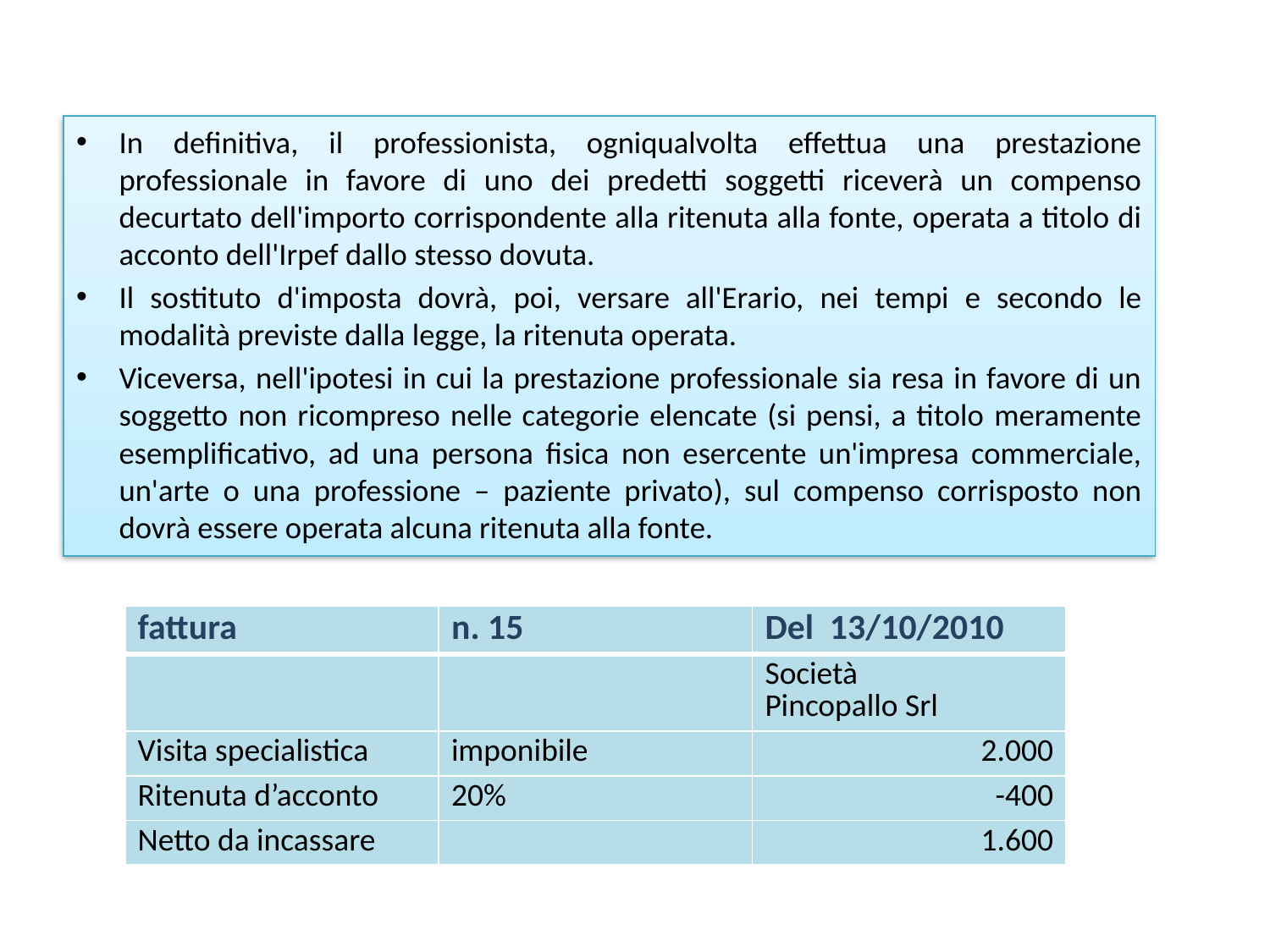

In definitiva, il professionista, ogniqualvolta effettua una prestazione professionale in favore di uno dei predetti soggetti riceverà un compenso decurtato dell'importo corrispondente alla ritenuta alla fonte, operata a titolo di acconto dell'Irpef dallo stesso dovuta.
Il sostituto d'imposta dovrà, poi, versare all'Erario, nei tempi e secondo le modalità previste dalla legge, la ritenuta operata.
Viceversa, nell'ipotesi in cui la prestazione professionale sia resa in favore di un soggetto non ricompreso nelle categorie elencate (si pensi, a titolo meramente esemplificativo, ad una persona fisica non esercente un'impresa commerciale, un'arte o una professione – paziente privato), sul compenso corrisposto non dovrà essere operata alcuna ritenuta alla fonte.

| fattura | n. 15 | Del 13/10/2010 |
| --- | --- | --- |
|  |  | Società Pincopallo Srl |
| Visita specialistica | imponibile | 2.000 |
| Ritenuta d’acconto | 20% | -400 |
| Netto da incassare |  | 1.600 |